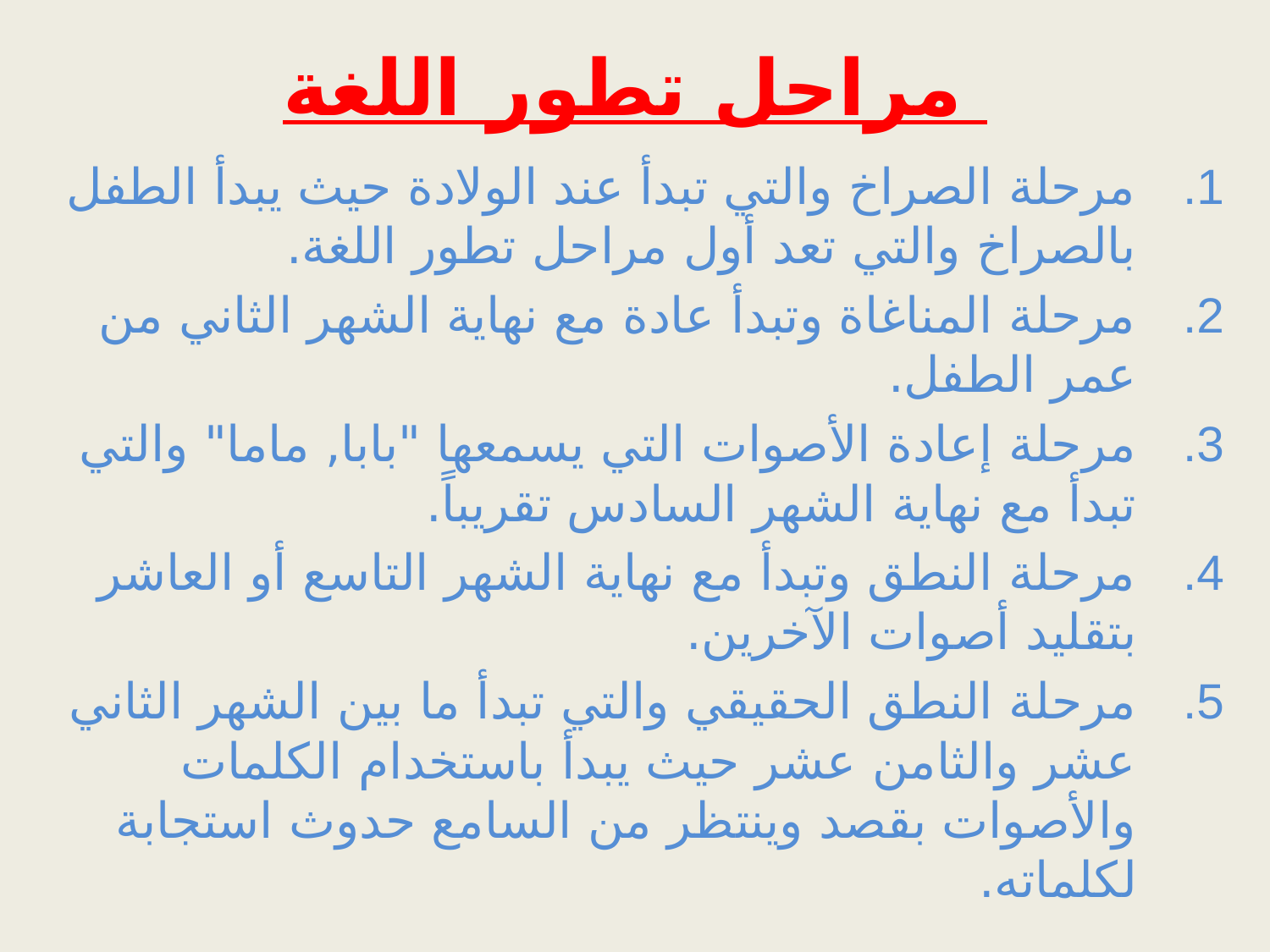

# مراحل تطور اللغة
مرحلة الصراخ والتي تبدأ عند الولادة حيث يبدأ الطفل بالصراخ والتي تعد أول مراحل تطور اللغة.
مرحلة المناغاة وتبدأ عادة مع نهاية الشهر الثاني من عمر الطفل.
مرحلة إعادة الأصوات التي يسمعها "بابا, ماما" والتي تبدأ مع نهاية الشهر السادس تقريباً.
مرحلة النطق وتبدأ مع نهاية الشهر التاسع أو العاشر بتقليد أصوات الآخرين.
مرحلة النطق الحقيقي والتي تبدأ ما بين الشهر الثاني عشر والثامن عشر حيث يبدأ باستخدام الكلمات والأصوات بقصد وينتظر من السامع حدوث استجابة لكلماته.